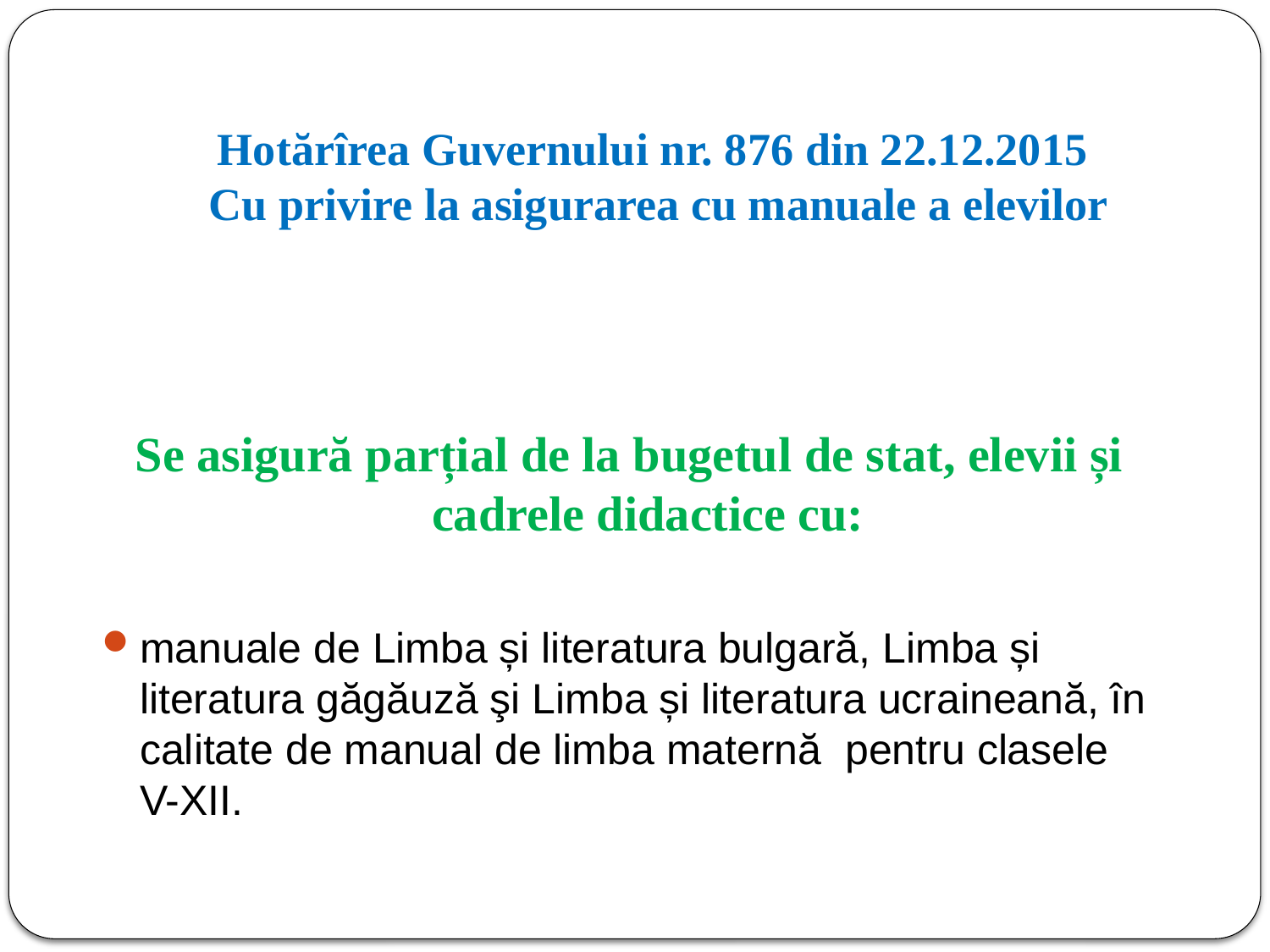

# Hotărîrea Guvernului nr. 876 din 22.12.2015 Cu privire la asigurarea cu manuale a elevilor
Se asigură parțial de la bugetul de stat, elevii și cadrele didactice cu:

manuale de Limba și literatura bulgară, Limba și literatura găgăuză şi Limba și literatura ucraineană, în calitate de manual de limba maternă  pentru clasele V-XII.